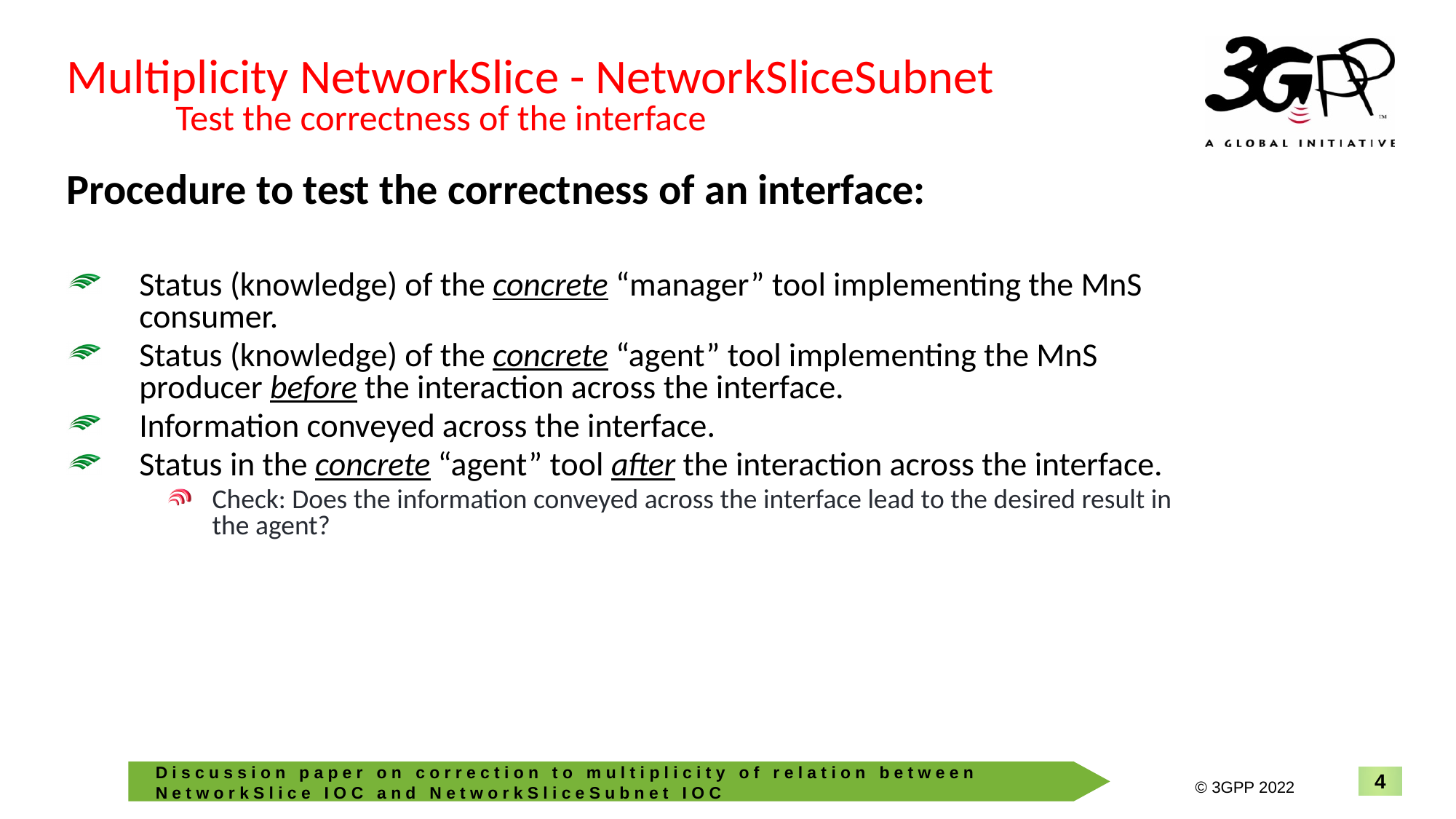

Multiplicity NetworkSlice - NetworkSliceSubnet
 	Test the correctness of the interface
Procedure to test the correctness of an interface:

Status (knowledge) of the concrete “manager” tool implementing the MnS consumer.
Status (knowledge) of the concrete “agent” tool implementing the MnS producer before the interaction across the interface.
Information conveyed across the interface.
Status in the concrete “agent” tool after the interaction across the interface.
Check: Does the information conveyed across the interface lead to the desired result in the agent?